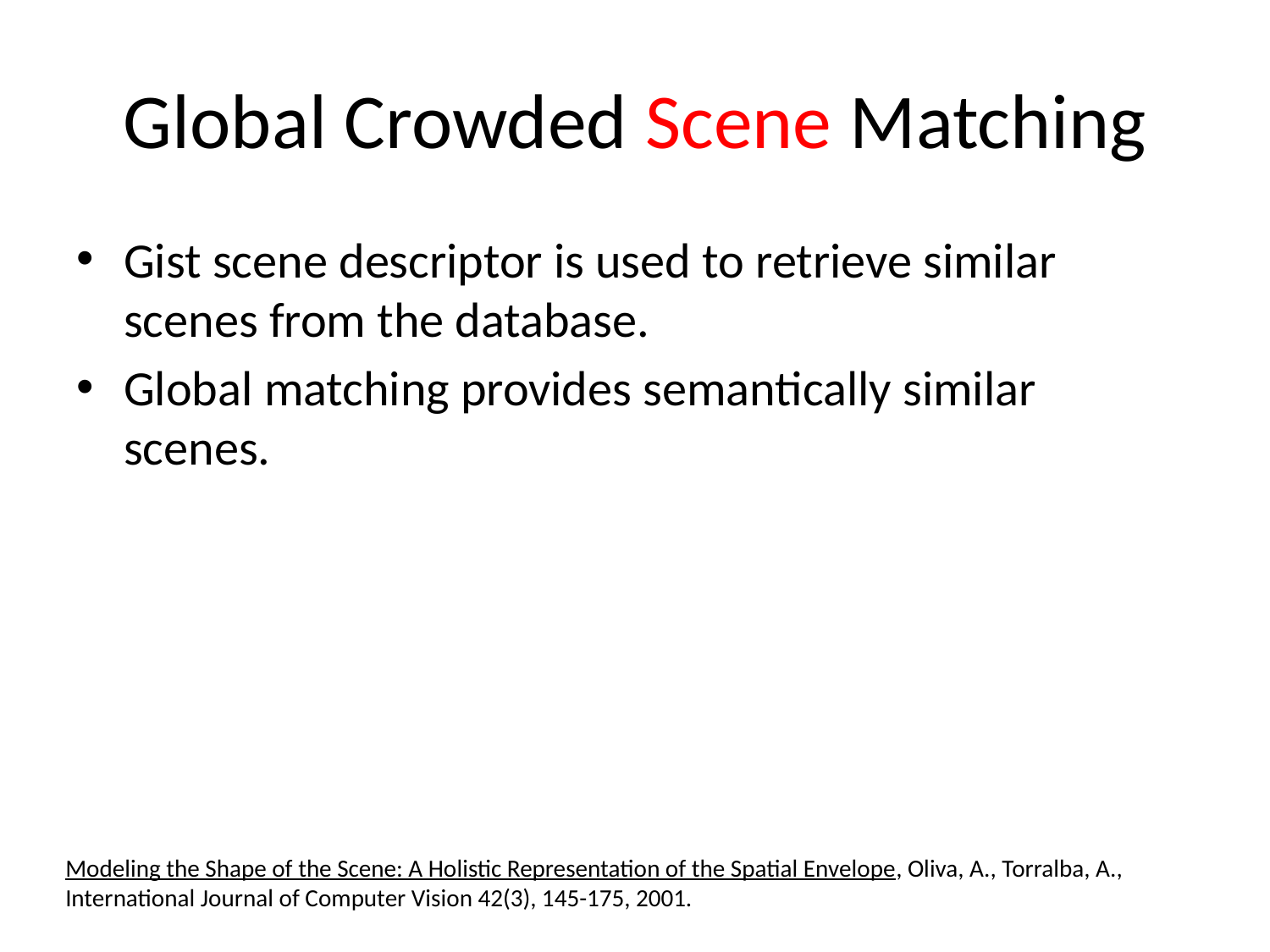

# Global Crowded Scene Matching
Gist scene descriptor is used to retrieve similar scenes from the database.
Global matching provides semantically similar scenes.

Modeling the Shape of the Scene: A Holistic Representation of the Spatial Envelope, Oliva, A., Torralba, A., International Journal of Computer Vision 42(3), 145-175, 2001.